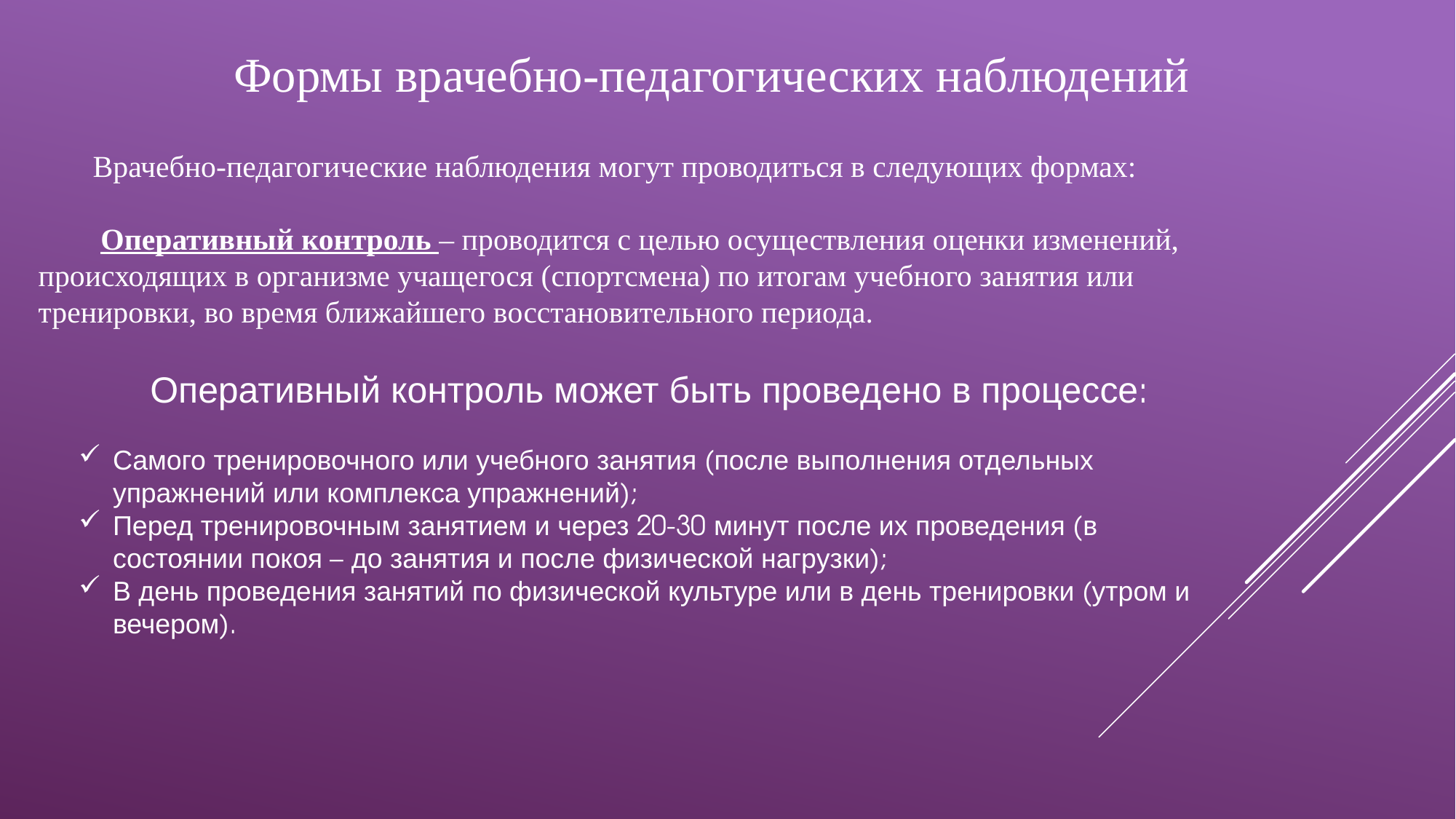

Формы врачебно-педагогических наблюдений
Врачебно-педагогические наблюдения могут проводиться в следующих формах:

 Оперативный контроль – проводится с целью осуществления оценки изменений, происходящих в организме учащегося (спортсмена) по итогам учебного занятия или тренировки, во время ближайшего восстановительного периода.
Оперативный контроль может быть проведено в процессе:

Самого тренировочного или учебного занятия (после выполнения отдельных упражнений или комплекса упражнений);
Перед тренировочным занятием и через 20-30 минут после их проведения (в состоянии покоя – до занятия и после физической нагрузки);
В день проведения занятий по физической культуре или в день тренировки (утром и вечером).